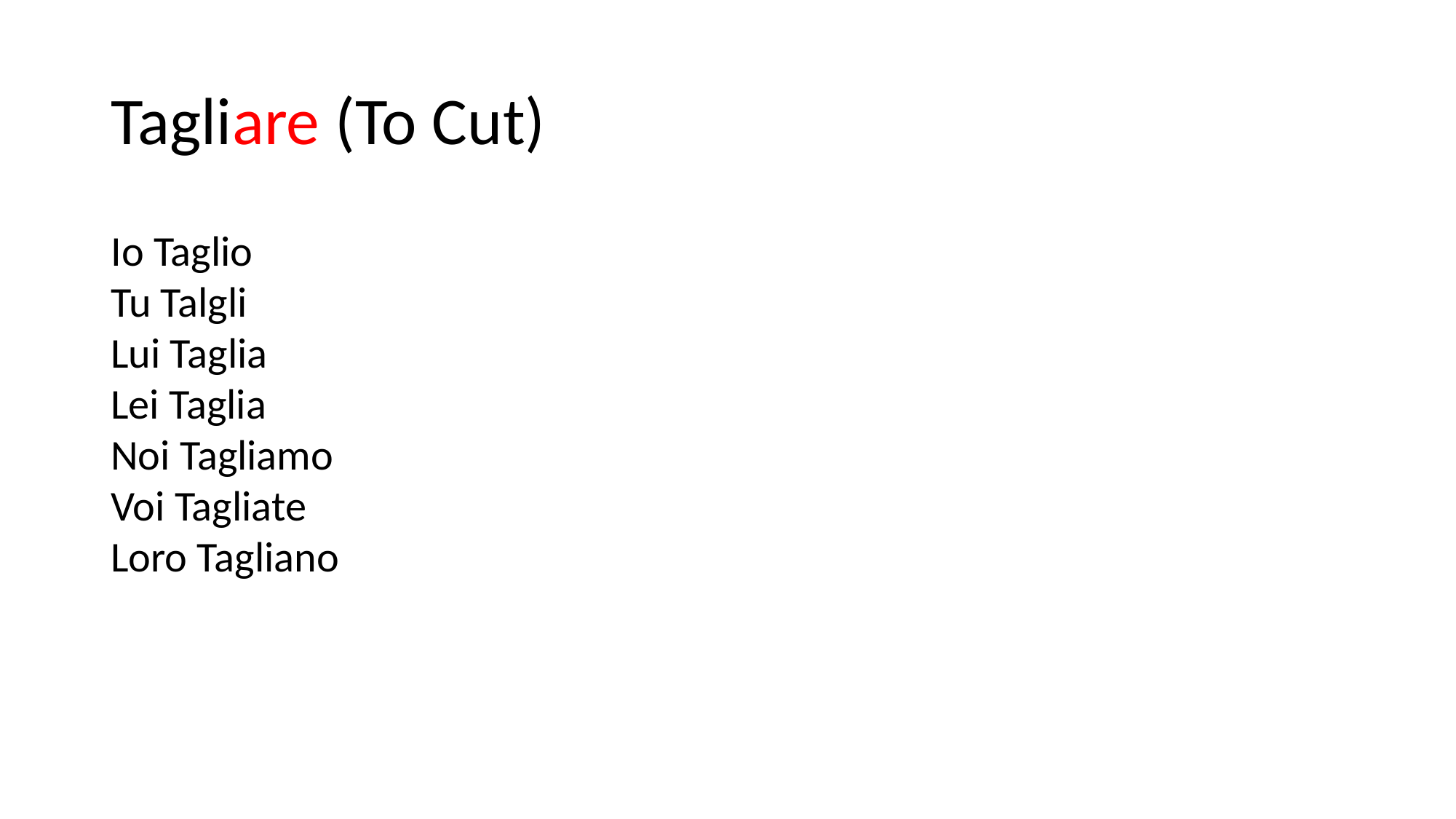

# Tagliare (To Cut)
Io Taglio
Tu Talgli
Lui Taglia
Lei Taglia
Noi Tagliamo
Voi Tagliate
Loro Tagliano